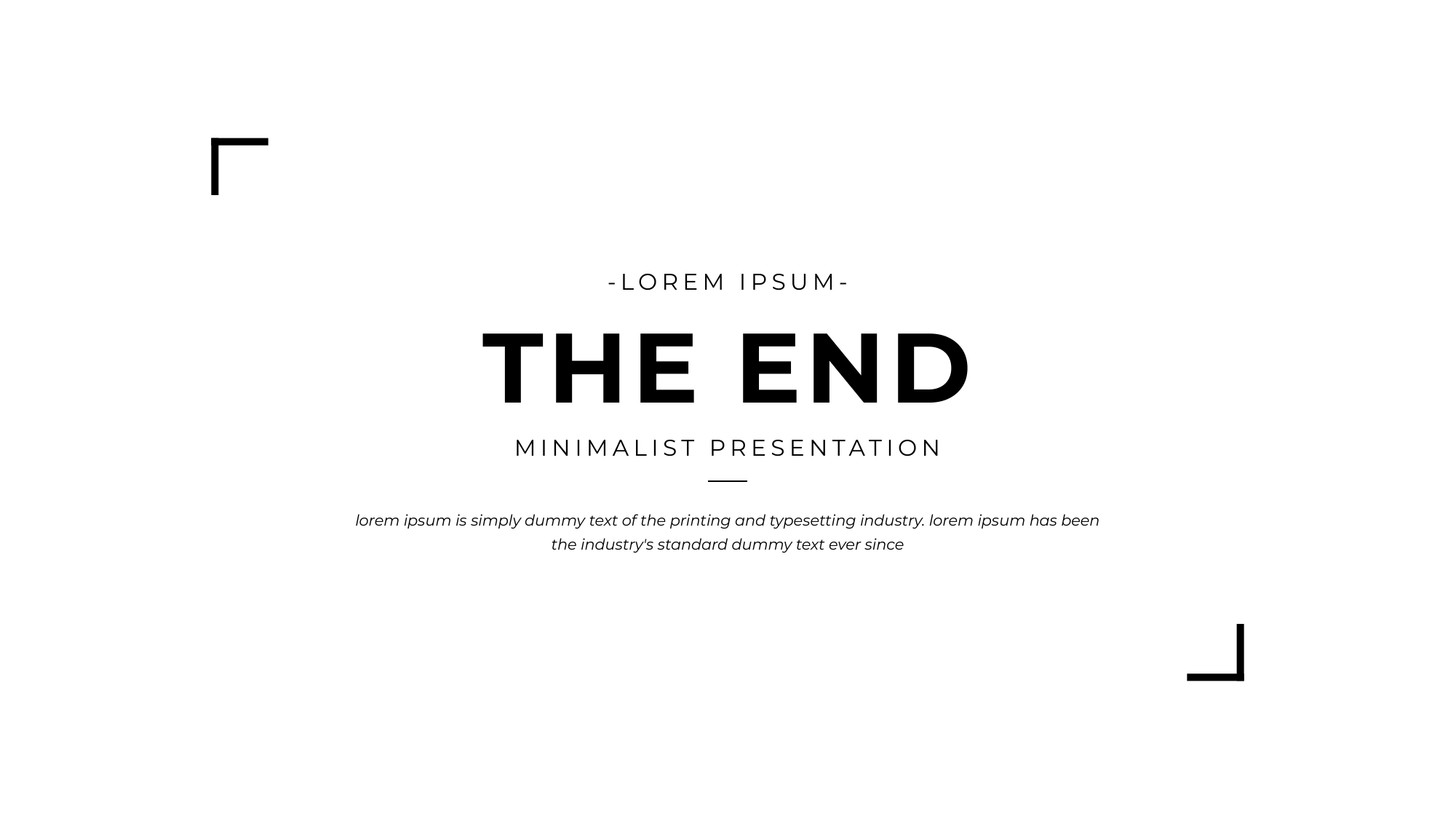

-LOREM IPSUM-
THE END
MINIMALIST PRESENTATION
lorem ipsum is simply dummy text of the printing and typesetting industry. lorem ipsum has been
the industry's standard dummy text ever since